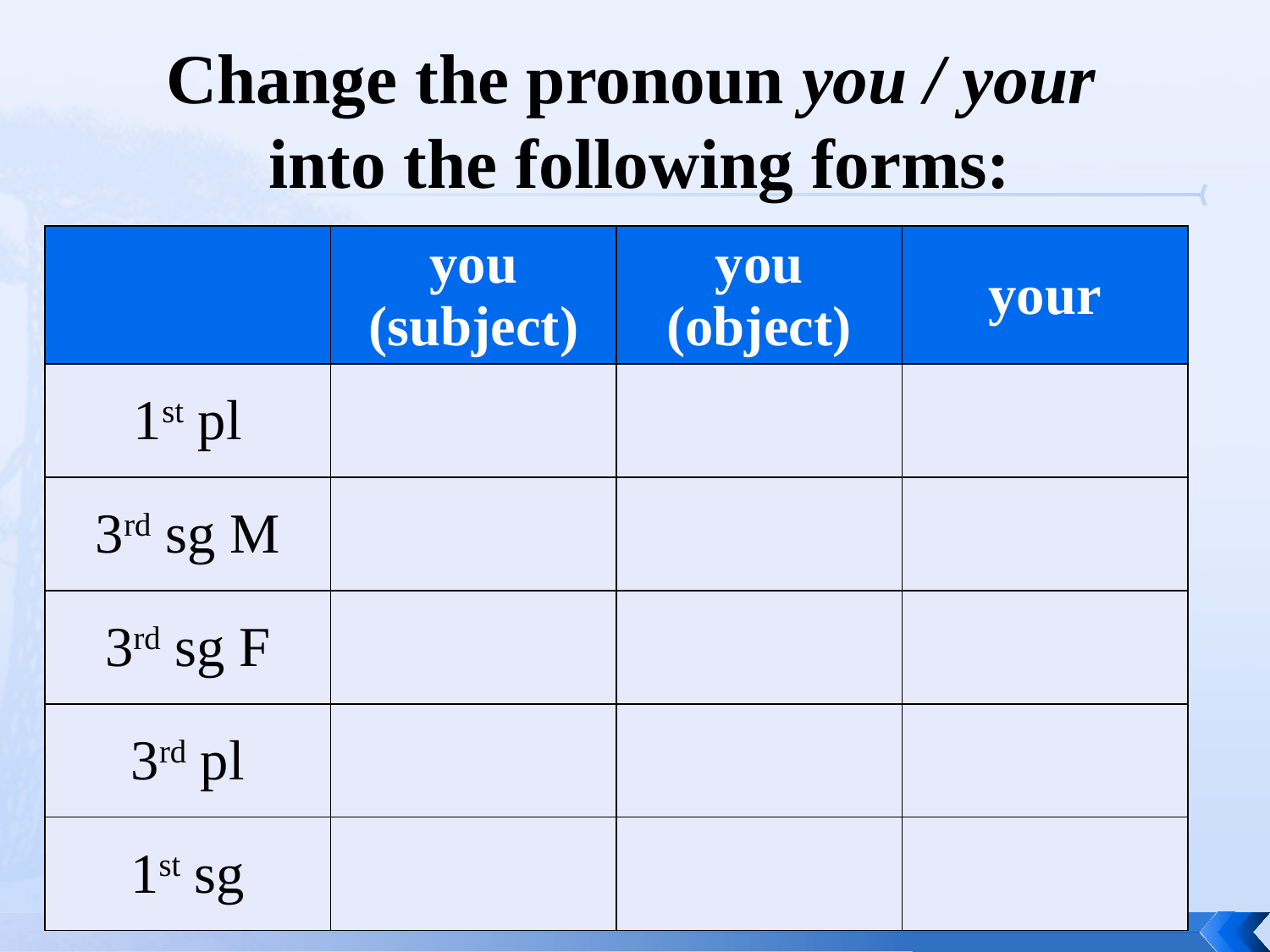

# Change the pronoun you / your into the following forms:
|  | you (subject) | you (object) | your |
| --- | --- | --- | --- |
| 1st pl |  |  |  |
| 3rd sg M |  |  |  |
| 3rd sg F |  |  |  |
| 3rd pl |  |  |  |
| 1st sg |  |  |  |